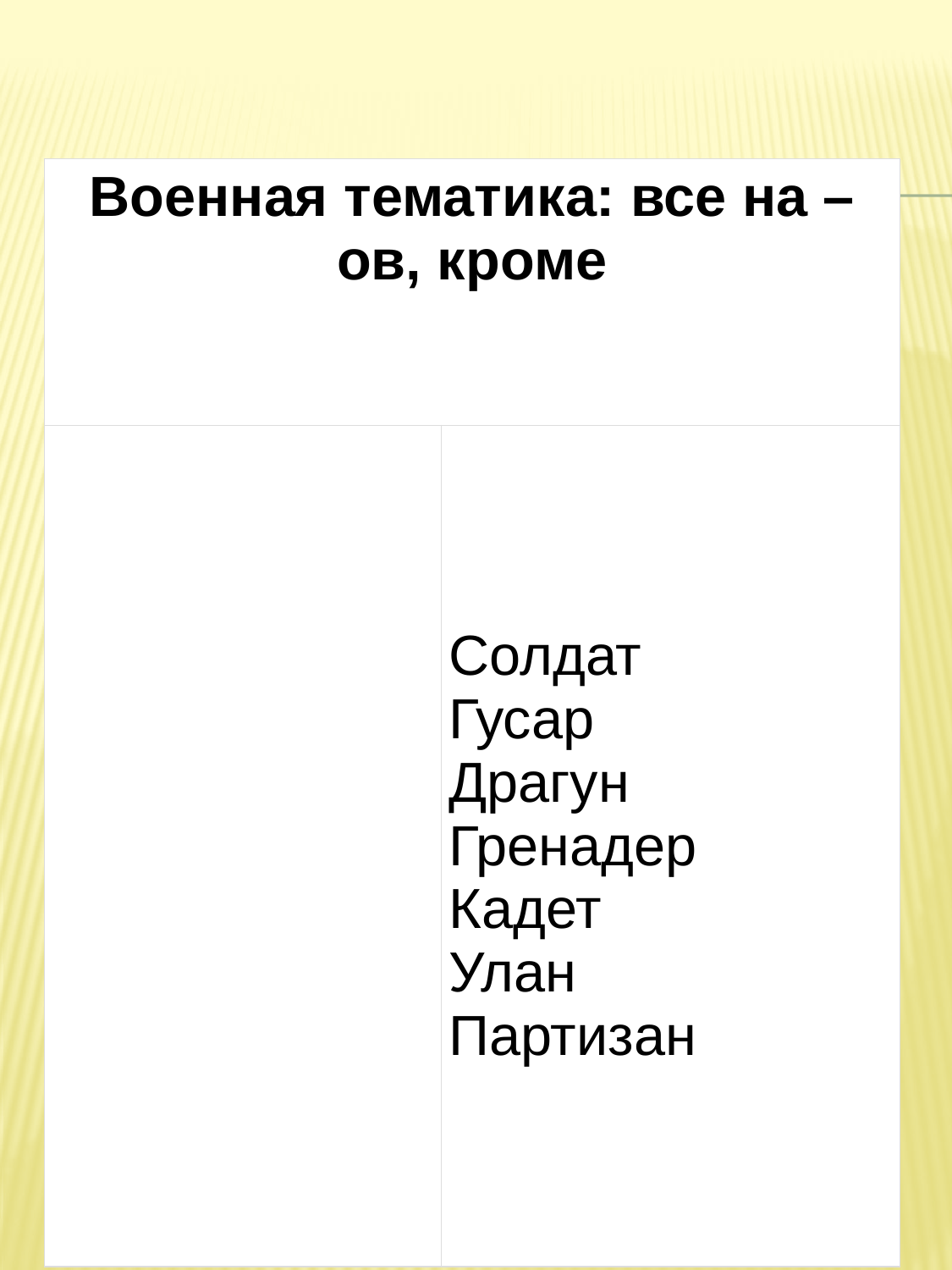

| Военная тематика: все на –ов, кроме |  |
| --- | --- |
|  | Солдат Гусар Драгун Гренадер Кадет Улан Партизан |